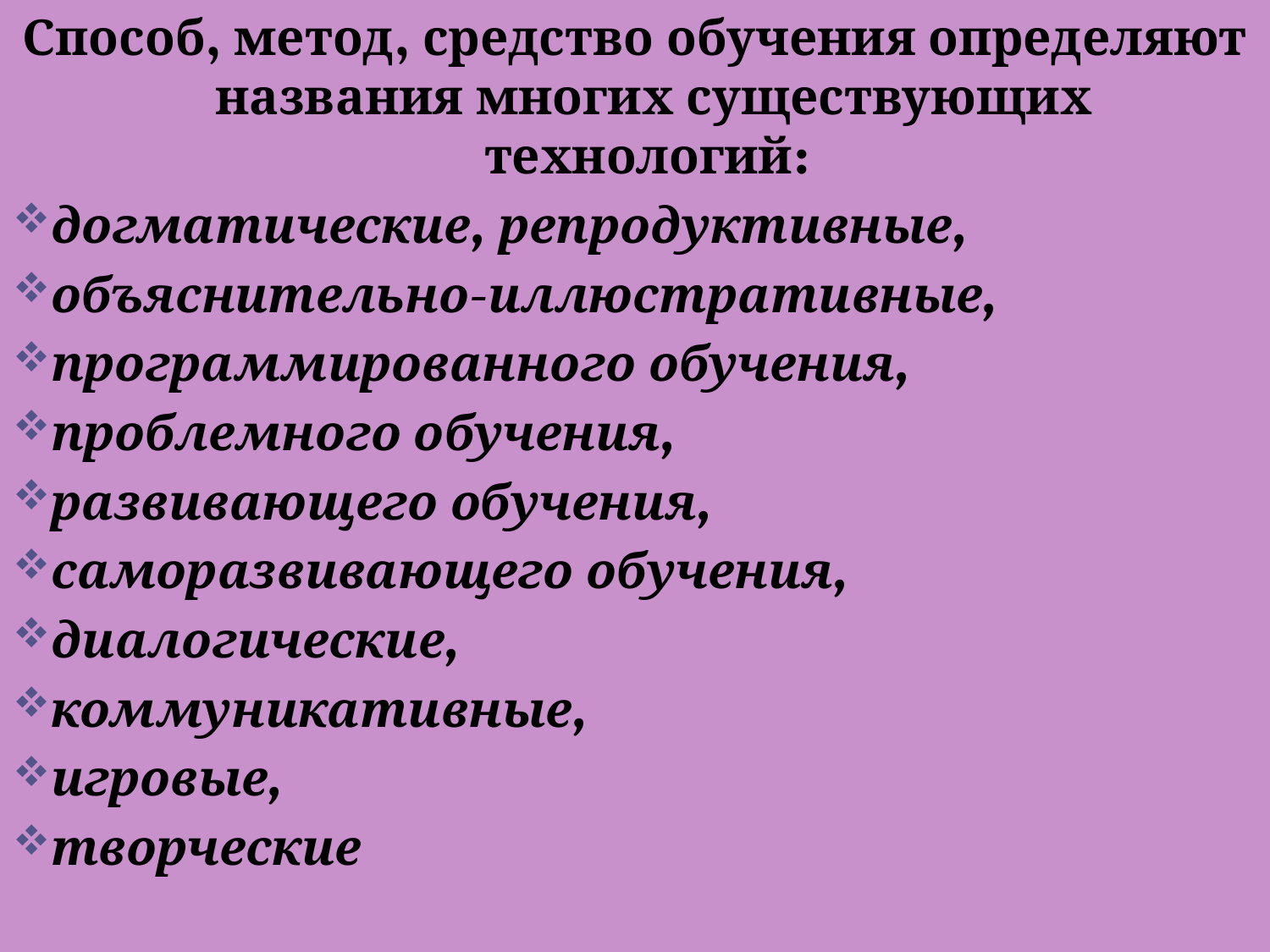

Способ, метод, средство обучения определяют названия многих существующих технологий:
догматические, репродуктивные,
объяснительно-иллюстративные,
программированного обучения,
проблемного обучения,
развивающего обучения,
саморазвивающего обучения,
диалогические,
коммуникативные,
игровые,
творческие